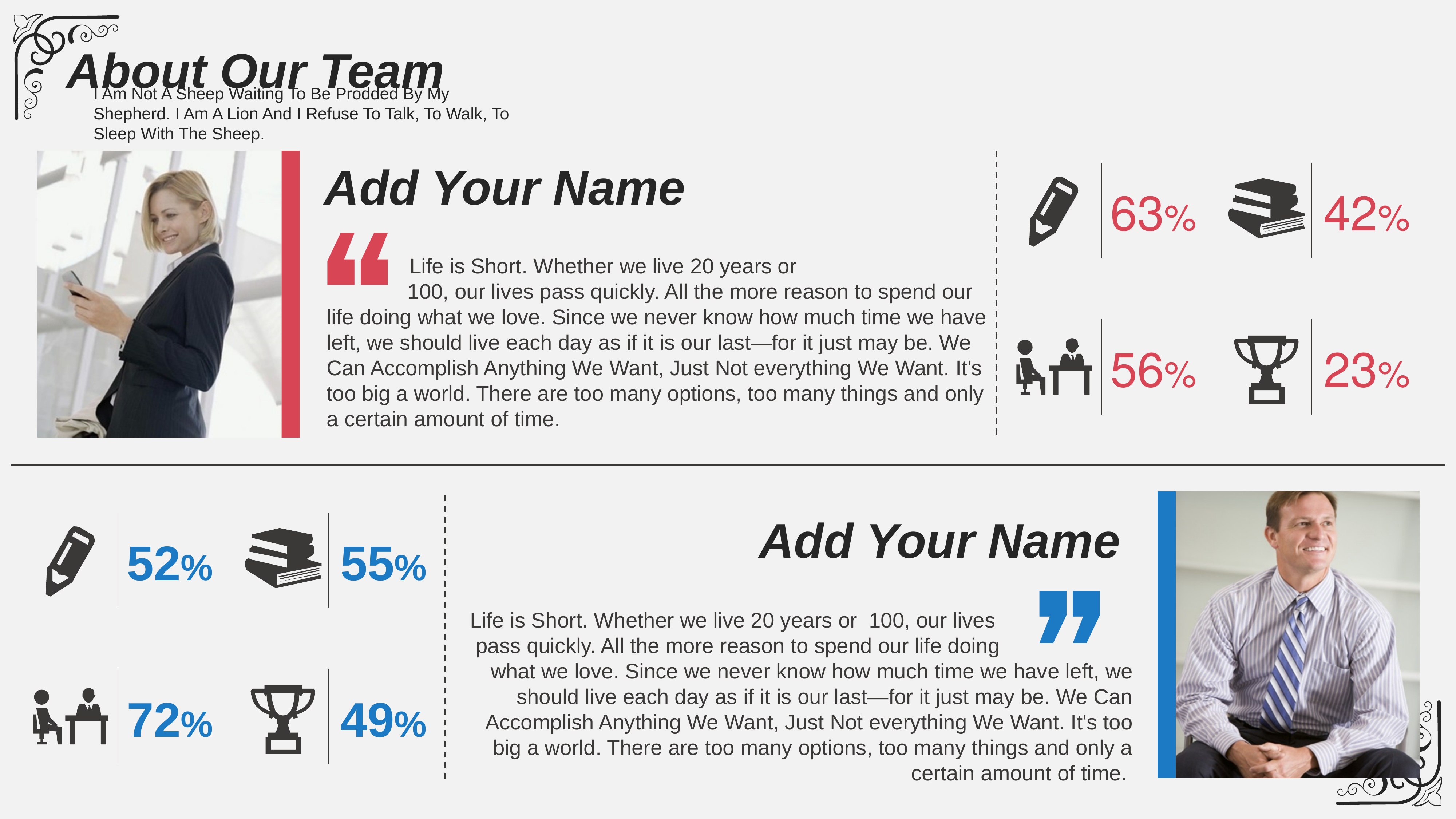

About Our Team
I Am Not A Sheep Waiting To Be Prodded By My Shepherd. I Am A Lion And I Refuse To Talk, To Walk, To Sleep With The Sheep.

Add Your Name

63%

42%

“
              Life is Short. Whether we live 20 years or
              100, our lives pass quickly. All the more reason to spend our life doing what we love. Since we never know how much time we have left, we should live each day as if it is our last—for it just may be. We Can Accomplish Anything We Want, Just Not everything We Want. It's too big a world. There are too many options, too many things and only a certain amount of time.

56%

23%

Add Your Name

52%

55%

”
Life is Short. Whether we live 20 years or  100, our lives
 pass quickly. All the more reason to spend our life doing
what we love. Since we never know how much time we have left, we should live each day as if it is our last—for it just may be. We Can Accomplish Anything We Want, Just Not everything We Want. It's too big a world. There are too many options, too many things and only a certain amount of time.

72%

49%